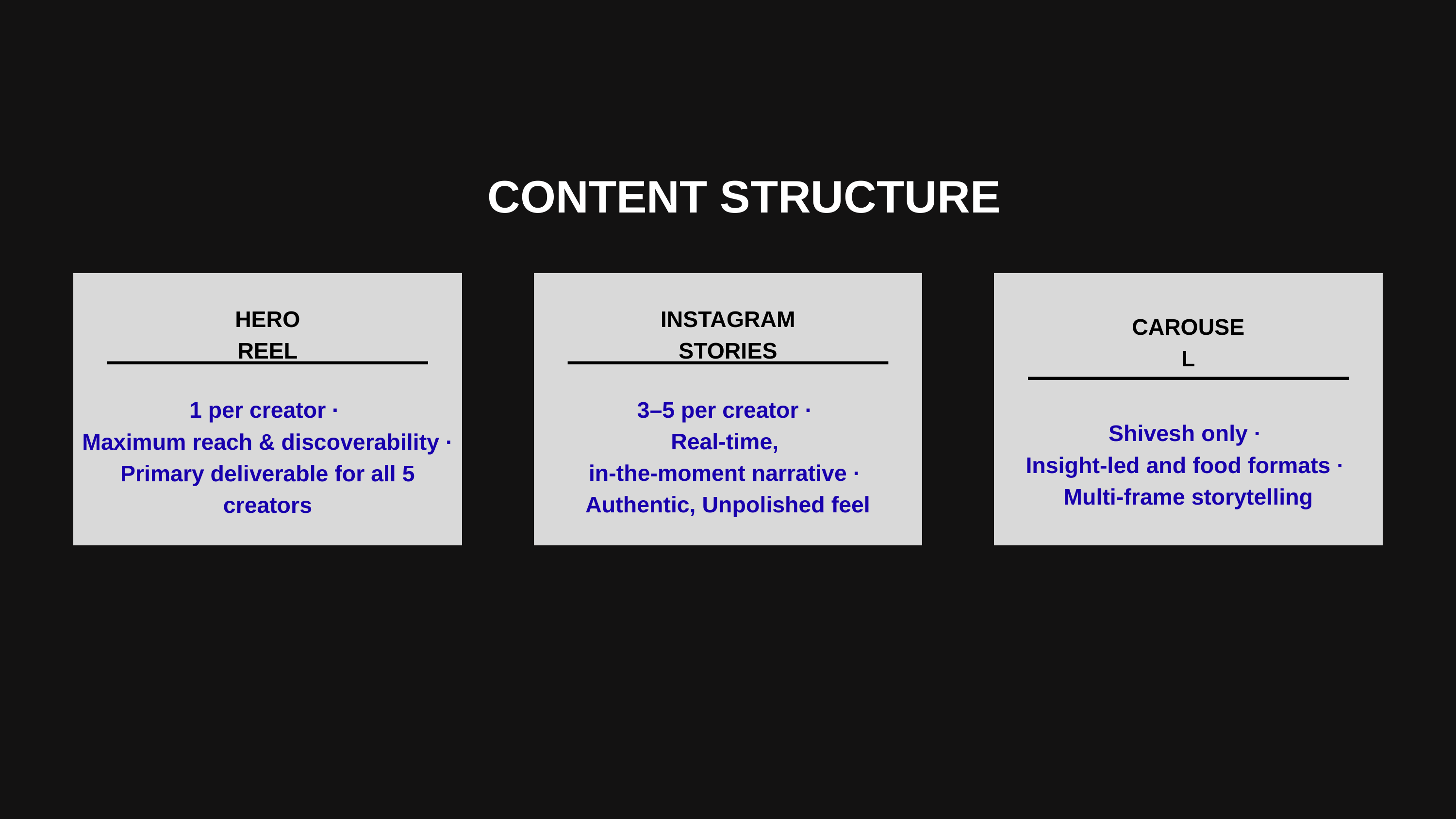

CONTENT STRUCTURE

HERO REEL
INSTAGRAM STORIES
CAROUSEL

1 per creator ·
Maximum reach & discoverability · Primary deliverable for all 5 creators

3–5 per creator ·
Real-time,
in-the-moment narrative ·
Authentic, Unpolished feel
Shivesh only ·
Insight-led and food formats ·
Multi-frame storytelling